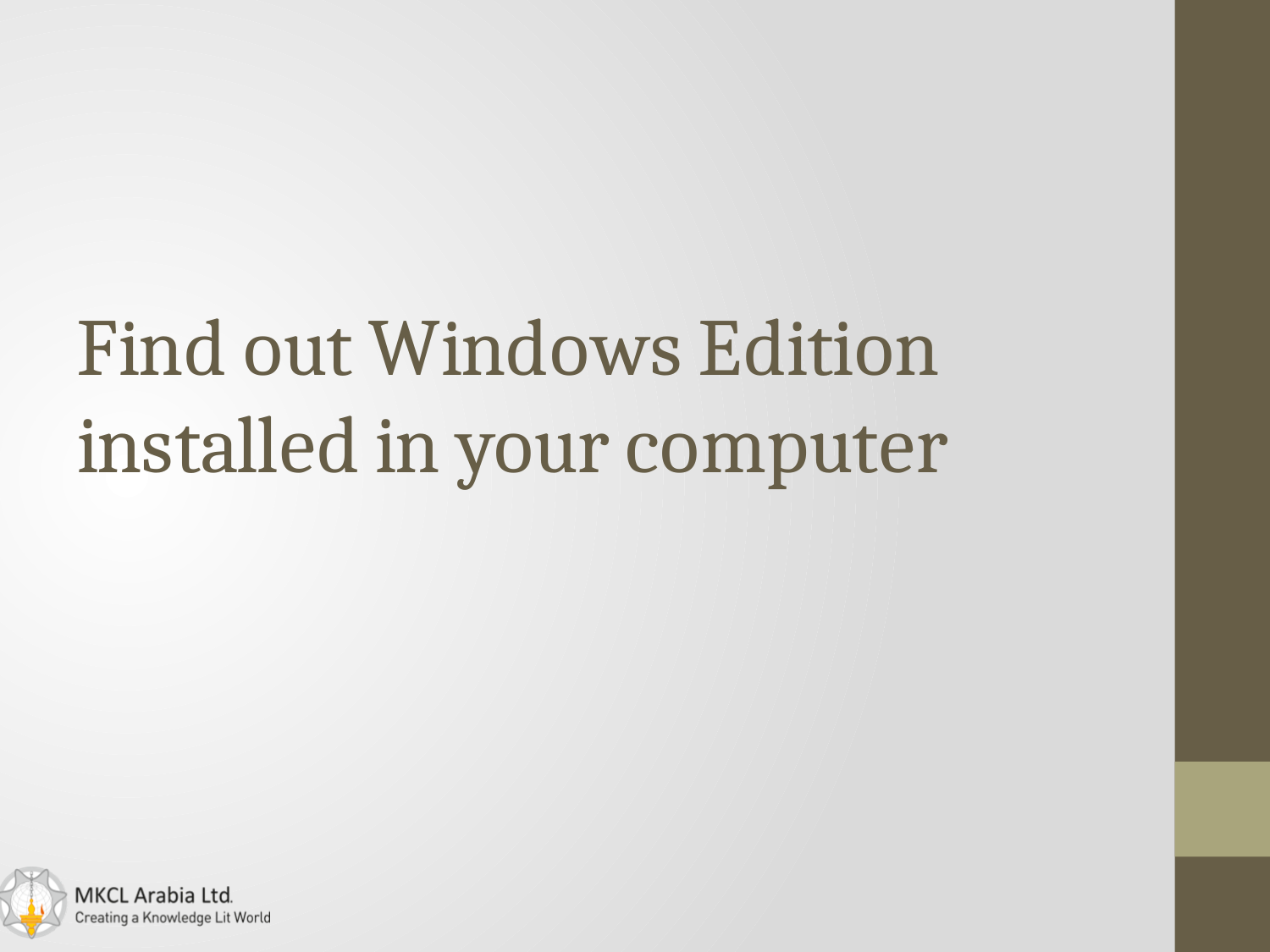

# Find out Windows Edition installed in your computer